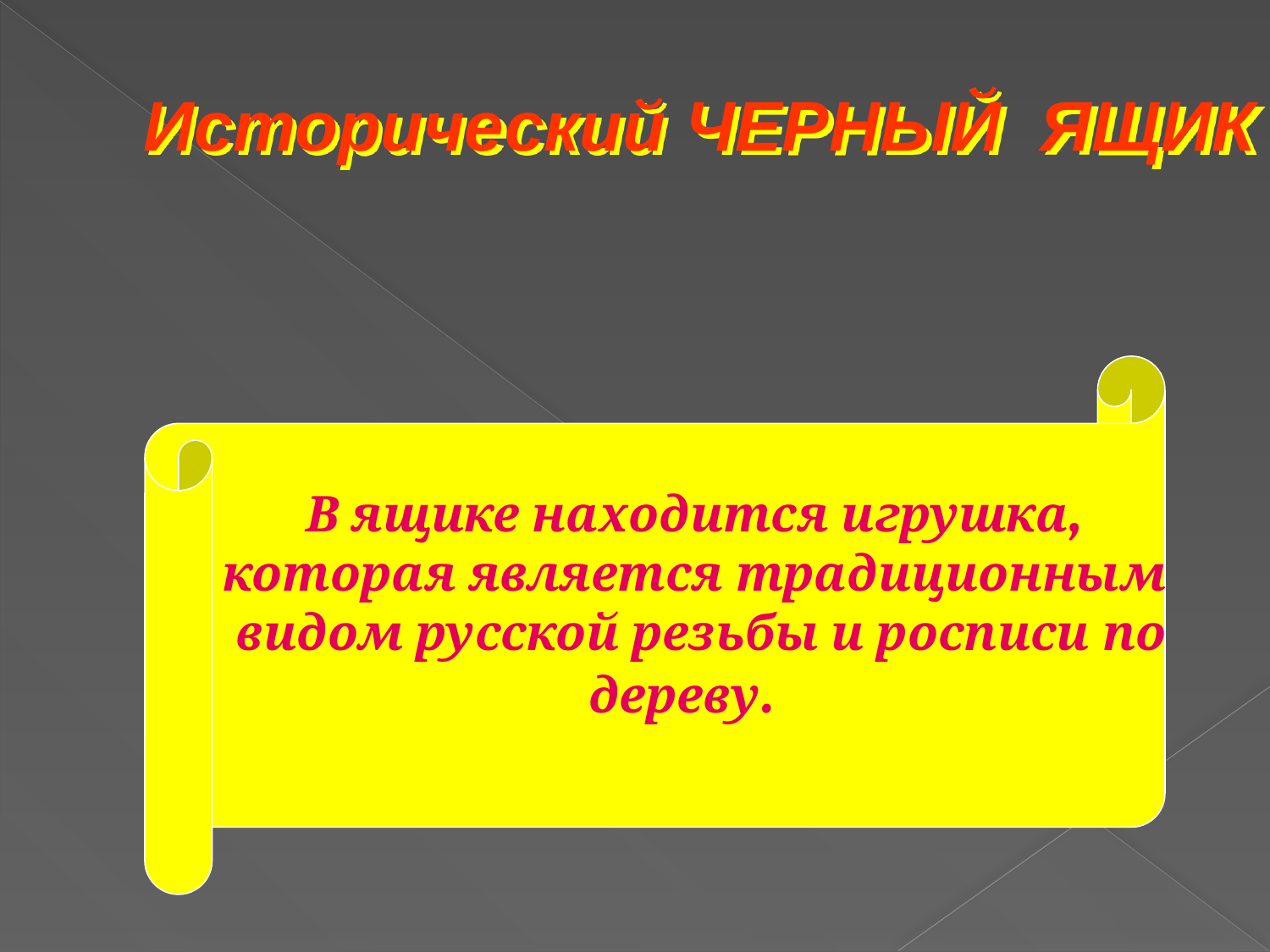

# Исторический ЧЕРНЫЙ  ЯЩИК

В ящике находится игрушка, которая является традиционным  видом русской резьбы и росписи по дереву.